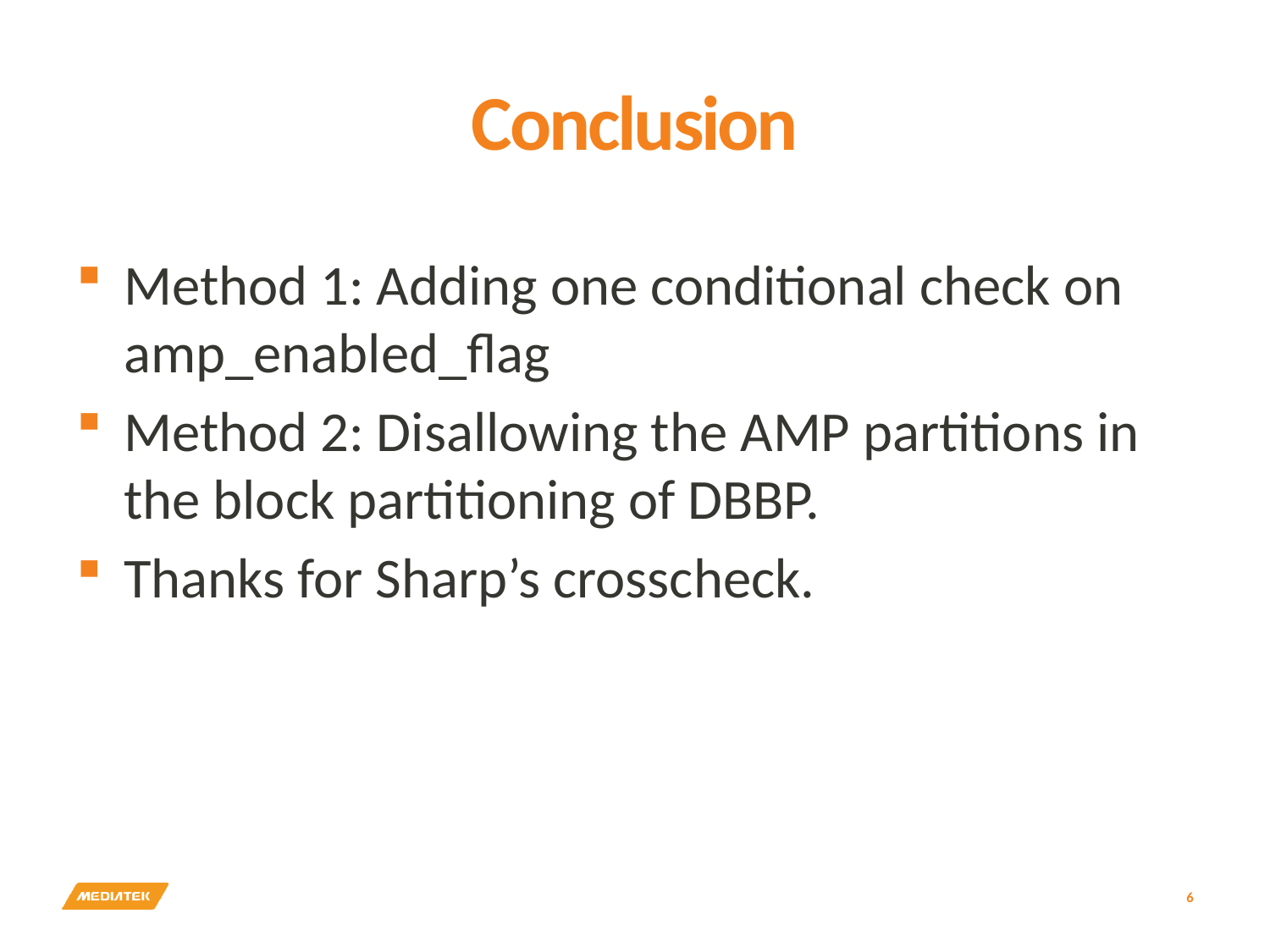

# Conclusion
Method 1: Adding one conditional check on amp_enabled_flag
Method 2: Disallowing the AMP partitions in the block partitioning of DBBP.
Thanks for Sharp’s crosscheck.

6